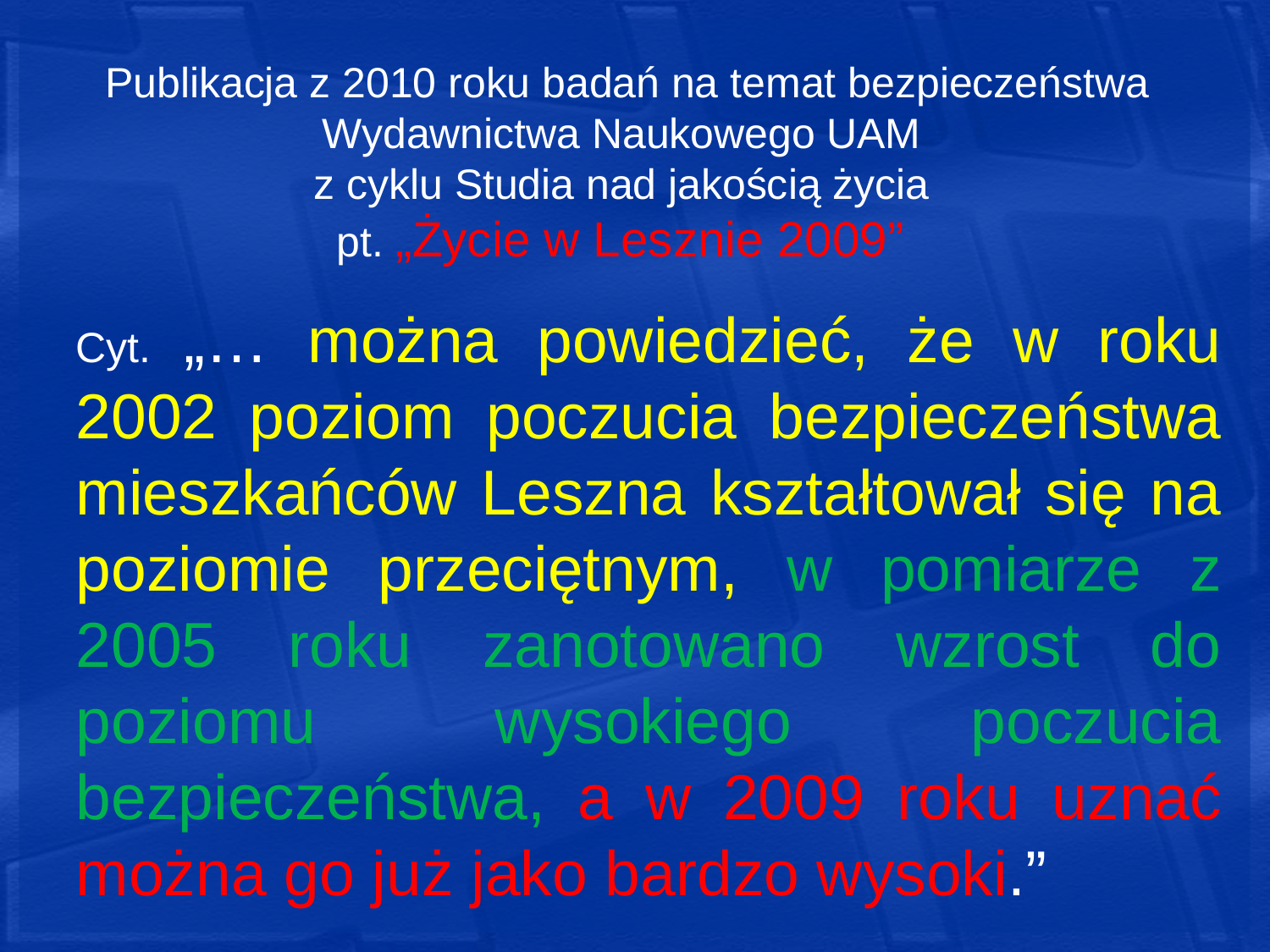

# Publikacja z 2010 roku badań na temat bezpieczeństwa Wydawnictwa Naukowego UAM z cyklu Studia nad jakością życia pt. „Życie w Lesznie 2009”
Cyt. „… można powiedzieć, że w roku 2002 poziom poczucia bezpieczeństwa mieszkańców Leszna kształtował się na poziomie przeciętnym, w pomiarze z 2005 roku zanotowano wzrost do poziomu wysokiego poczucia bezpieczeństwa, a w 2009 roku uznać można go już jako bardzo wysoki.”